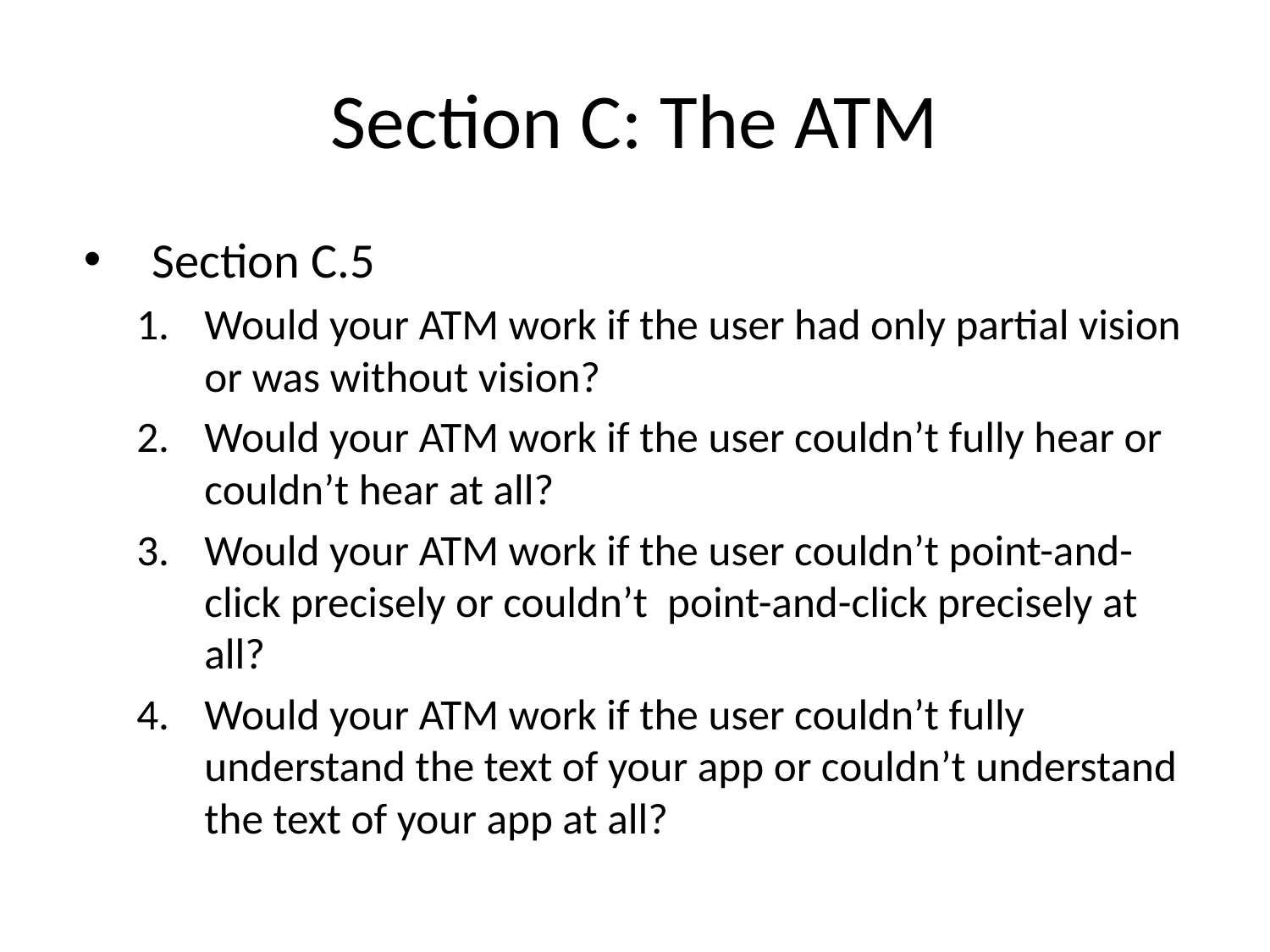

# Section C: The ATM
Section C.5
Would your ATM work if the user had only partial vision or was without vision?
Would your ATM work if the user couldn’t fully hear or couldn’t hear at all?
Would your ATM work if the user couldn’t point-and-click precisely or couldn’t  point-and-click precisely at all?
Would your ATM work if the user couldn’t fully understand the text of your app or couldn’t understand the text of your app at all?